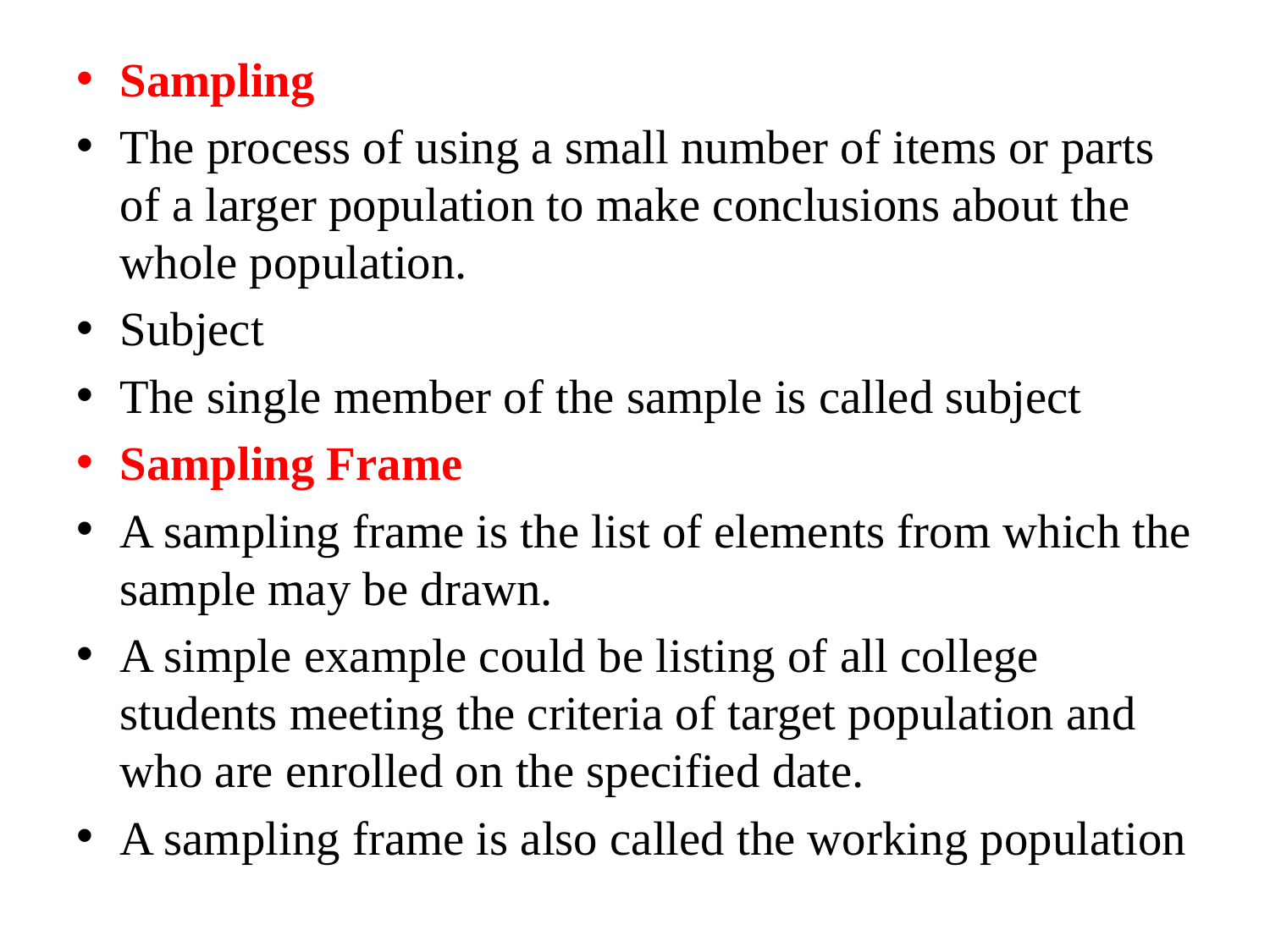

Sampling
The process of using a small number of items or parts of a larger population to make conclusions about the whole population.
Subject
The single member of the sample is called subject
Sampling Frame
A sampling frame is the list of elements from which the sample may be drawn.
A simple example could be listing of all college students meeting the criteria of target population and who are enrolled on the specified date.
A sampling frame is also called the working population